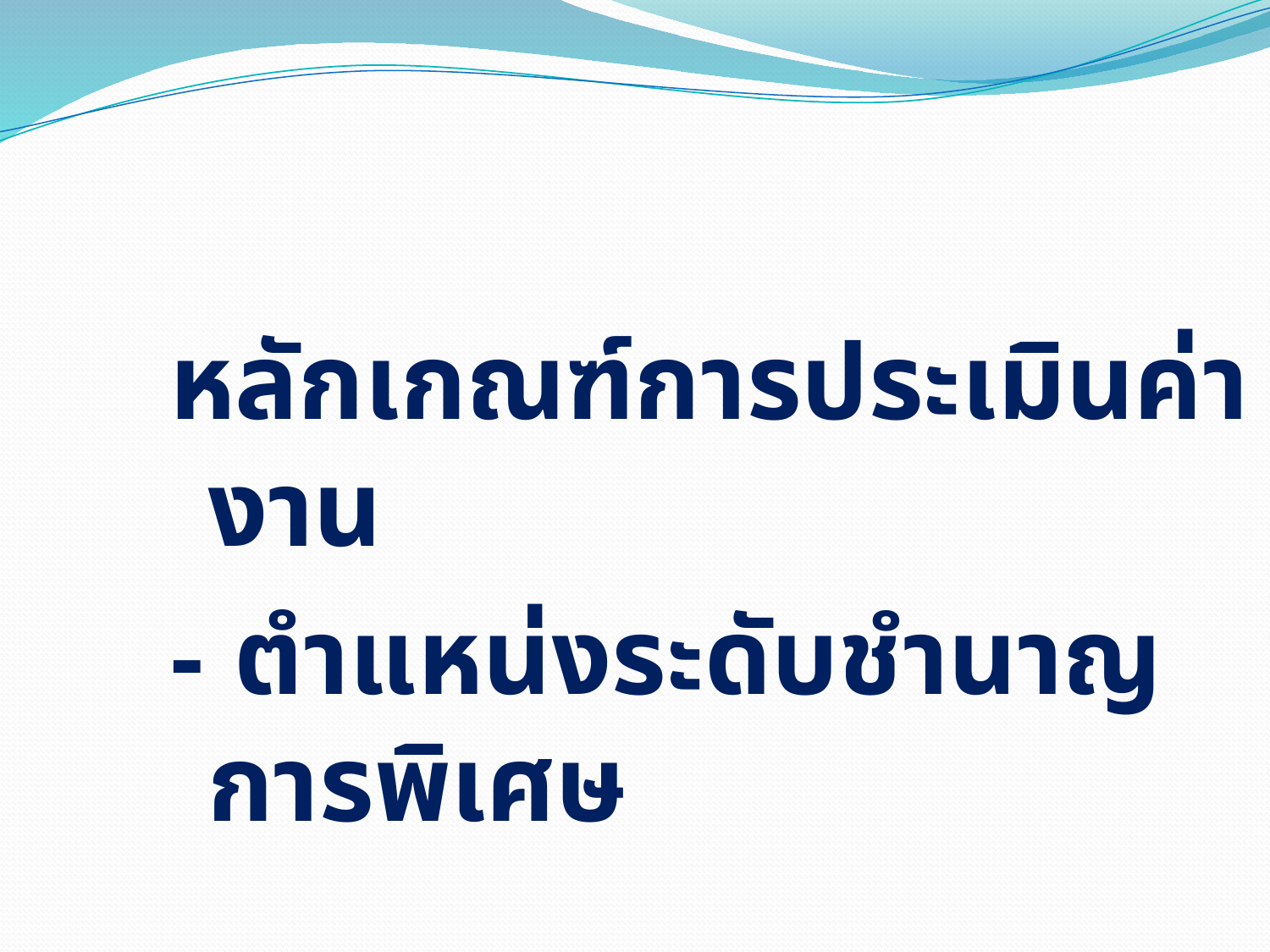

หลักเกณฑ์การประเมินค่างาน
- ตำแหน่งระดับชำนาญการพิเศษ